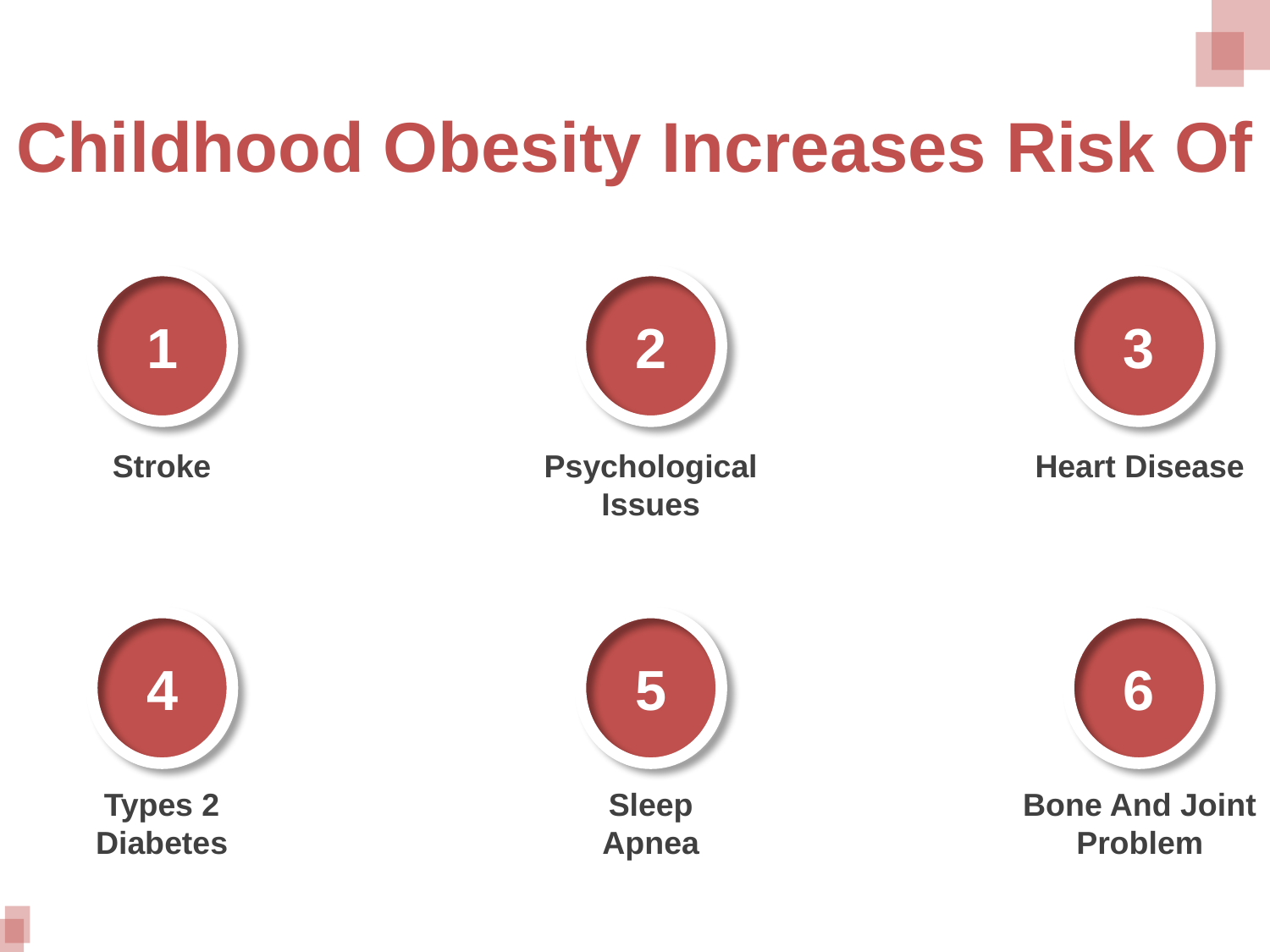

Childhood Obesity Increases Risk Of

1

2

3
Stroke
Psychological Issues
Heart Disease

4

5

6
Types 2 Diabetes
Sleep
Apnea
Bone And Joint Problem